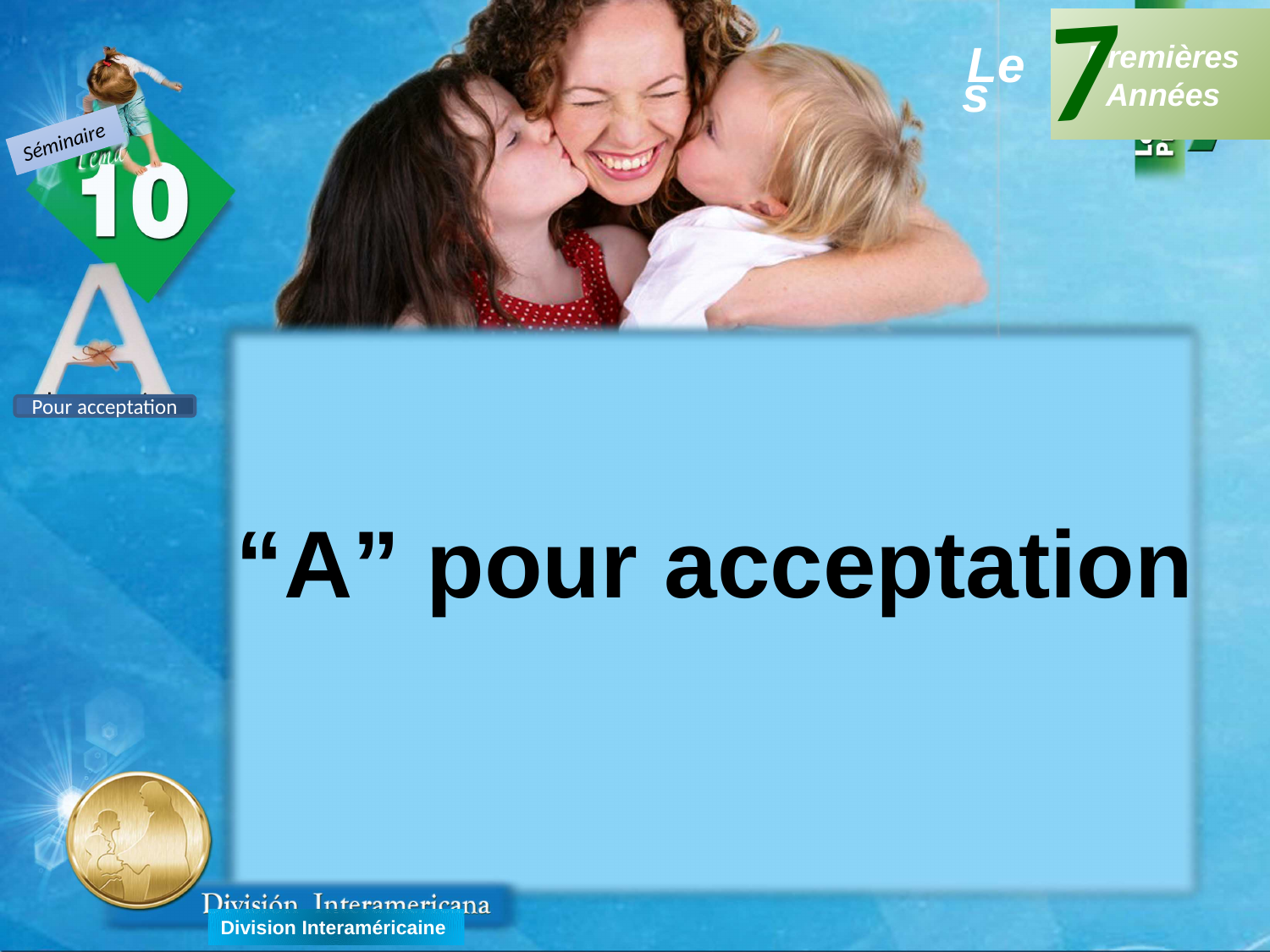

7
Premières
Années
Les
Séminaire
Pour acceptation
“A” pour acceptation
Division Interaméricaine